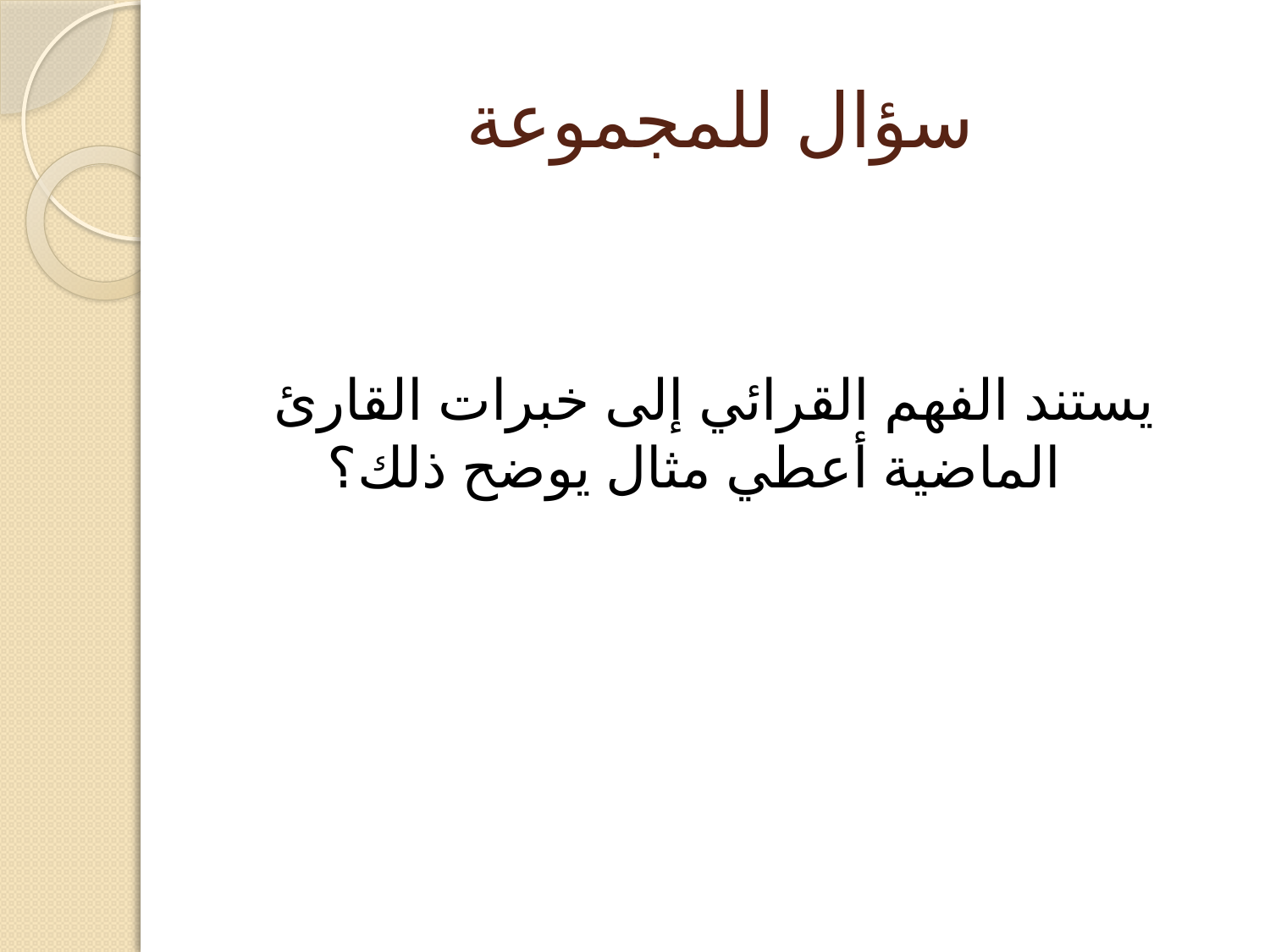

# سؤال للمجموعة

يستند الفهم القرائي إلى خبرات القارئ الماضية أعطي مثال يوضح ذلك؟